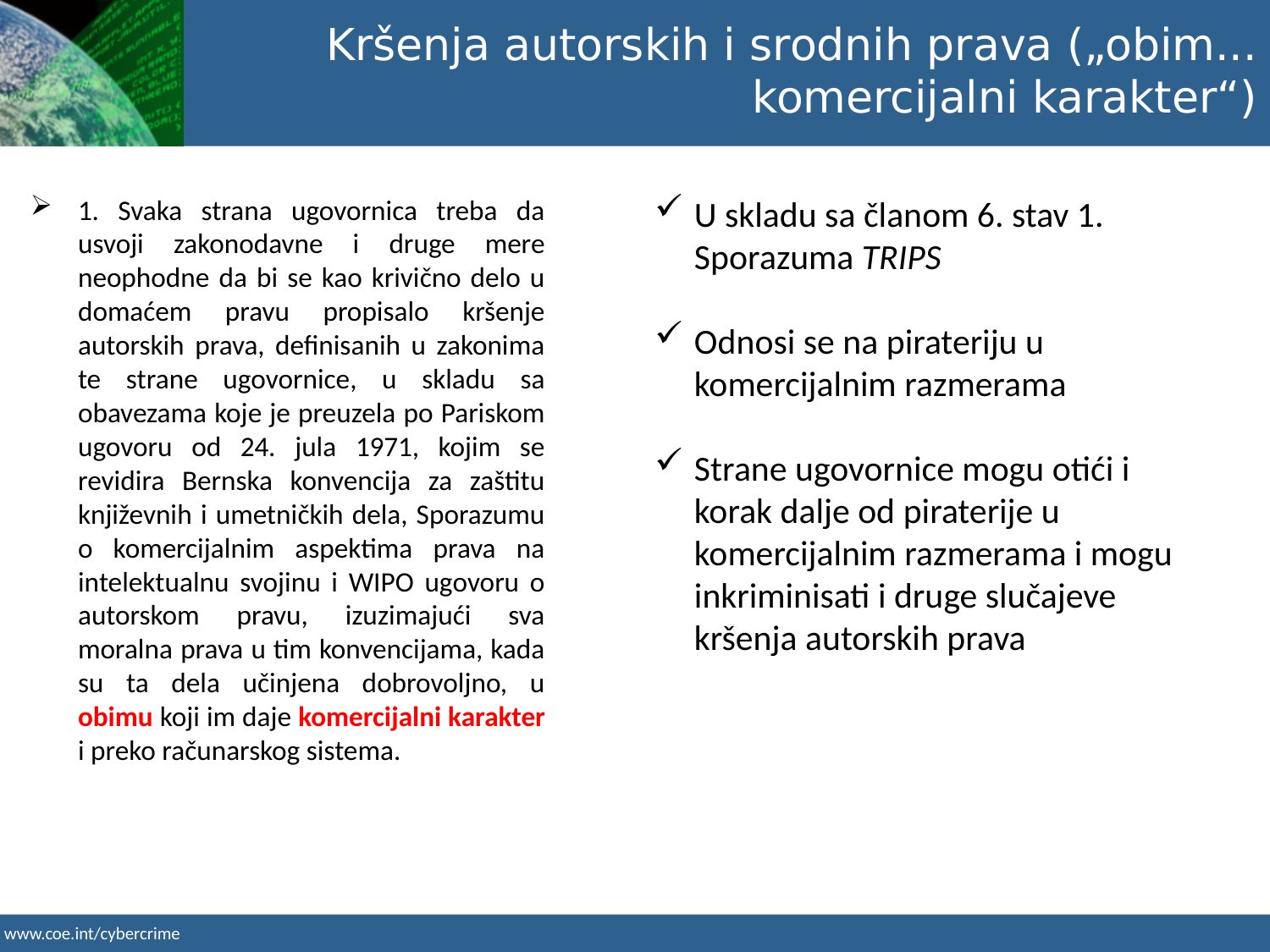

Kršenja autorskih i srodnih prava („obim... komercijalni karakter“)
1. Svaka strana ugovornica treba da usvoji zakonodavne i druge mere neophodne da bi se kao krivično delo u domaćem pravu propisalo kršenje autorskih prava, definisanih u zakonima te strane ugovornice, u skladu sa obavezama koje je preuzela po Pariskom ugovoru od 24. jula 1971, kojim se revidira Bernska konvencija za zaštitu književnih i umetničkih dela, Sporazumu o komercijalnim aspektima prava na intelektualnu svojinu i WIPO ugovoru o autorskom pravu, izuzimajući sva moralna prava u tim konvencijama, kada su ta dela učinjena dobrovoljno, u obimu koji im daje komercijalni karakter i preko računarskog sistema.
U skladu sa članom 6. stav 1. Sporazuma TRIPS

Odnosi se na pirateriju u komercijalnim razmerama

Strane ugovornice mogu otići i korak dalje od piraterije u komercijalnim razmerama i mogu inkriminisati i druge slučajeve kršenja autorskih prava